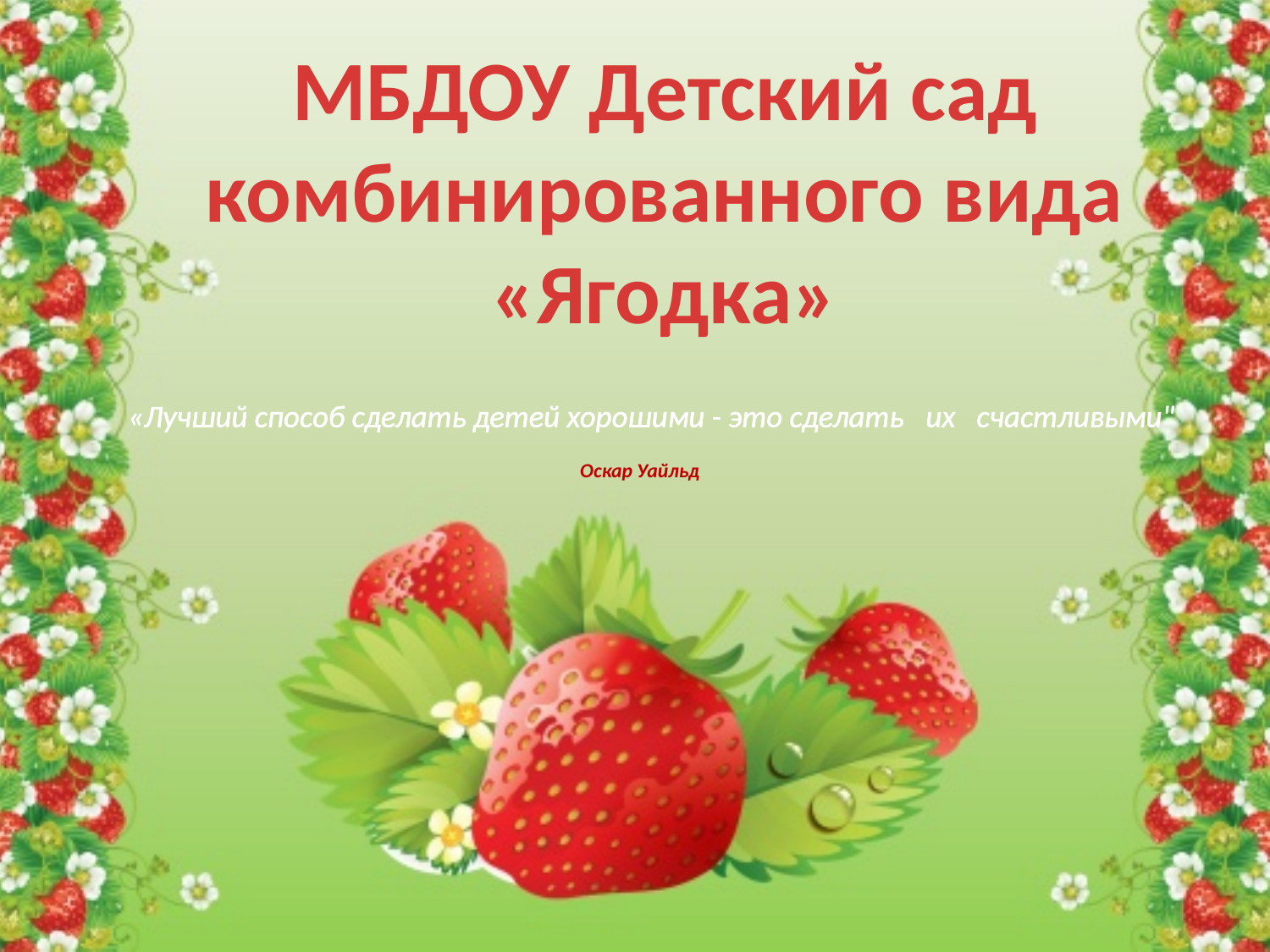

МБДОУ Детский сад комбинированного вида «Ягодка»
# «Лучший способ сделать детей хорошими - это сделать   их   счастливыми"  Оскар Уайльд